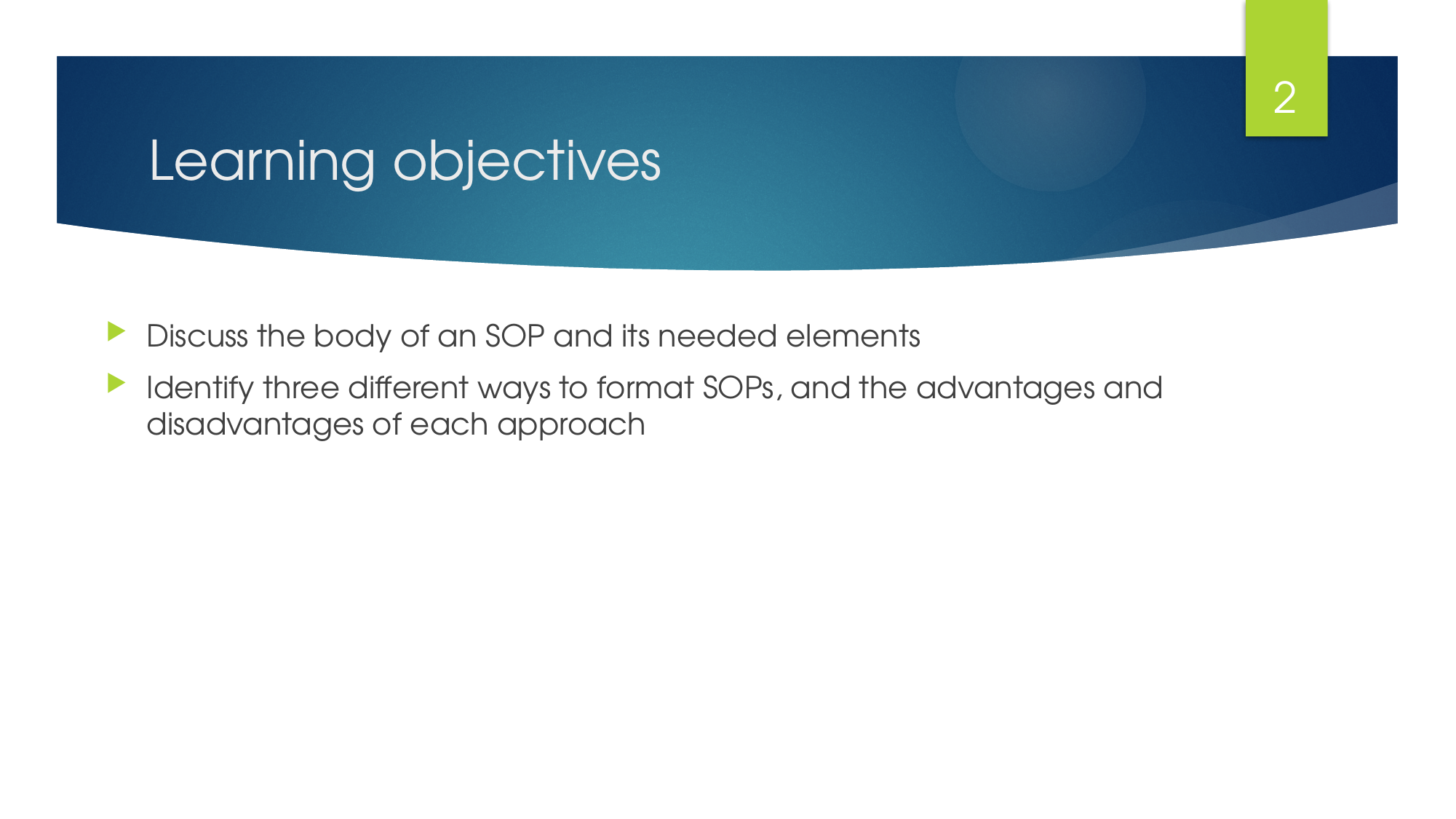

2
# Learning objectives
Discuss the body of an SOP and its needed elements
Identify three different ways to format SOPs, and the advantages and disadvantages of each approach